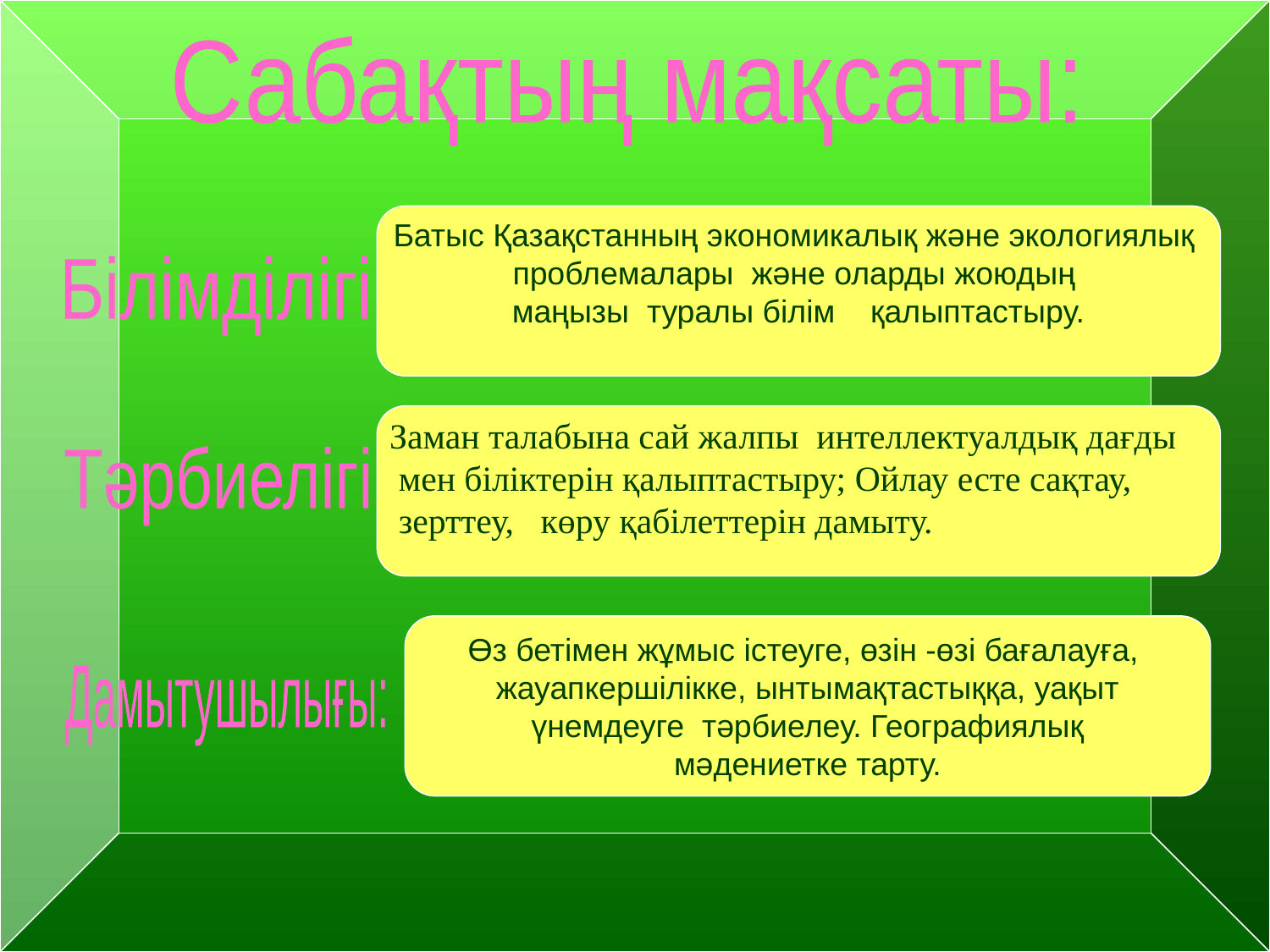

#
Сабақтың мақсаты:
Батыс Қазақстанның экономикалық және экологиялық
проблемалары  және оларды жоюдың
маңызы  туралы білім    қалыптастыру.

Білімділігі:

Заман талабына сай жалпы  интеллектуалдық дағды
 мен біліктерін қалыптастыру; Ойлау есте сақтау,
 зерттеу,   көру қабілеттерін дамыту.
Тәрбиелігі:
Өз бетімен жұмыс істеуге, өзін -өзі бағалауға,
жауапкершілікке, ынтымақтастыққа, уақыт
 үнемдеуге  тәрбиелеу. Географиялық
мәдениетке тарту.
Дамытушылығы: